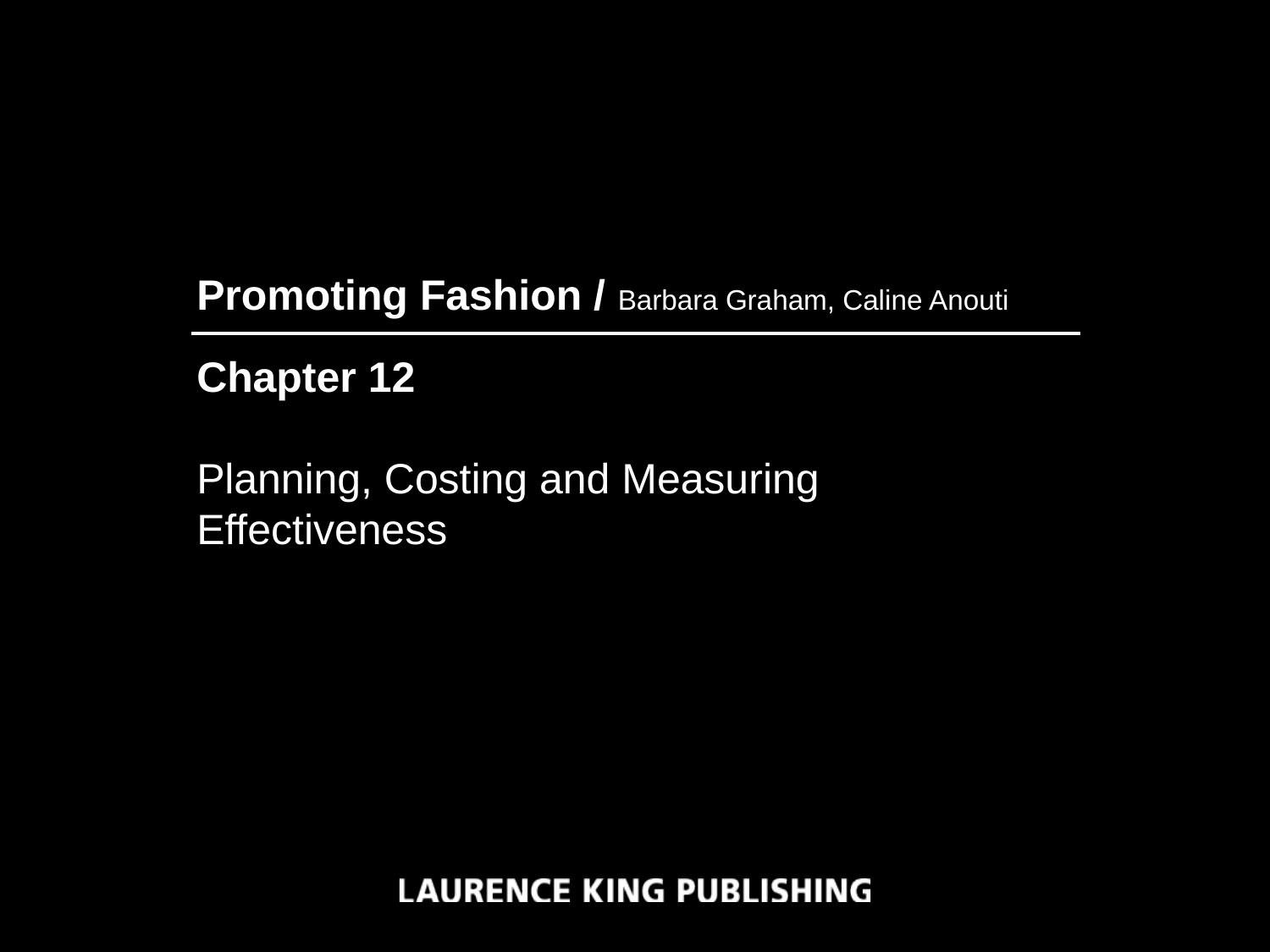

Promoting Fashion / Barbara Graham, Caline Anouti
Chapter 12

Planning, Costing and Measuring Effectiveness